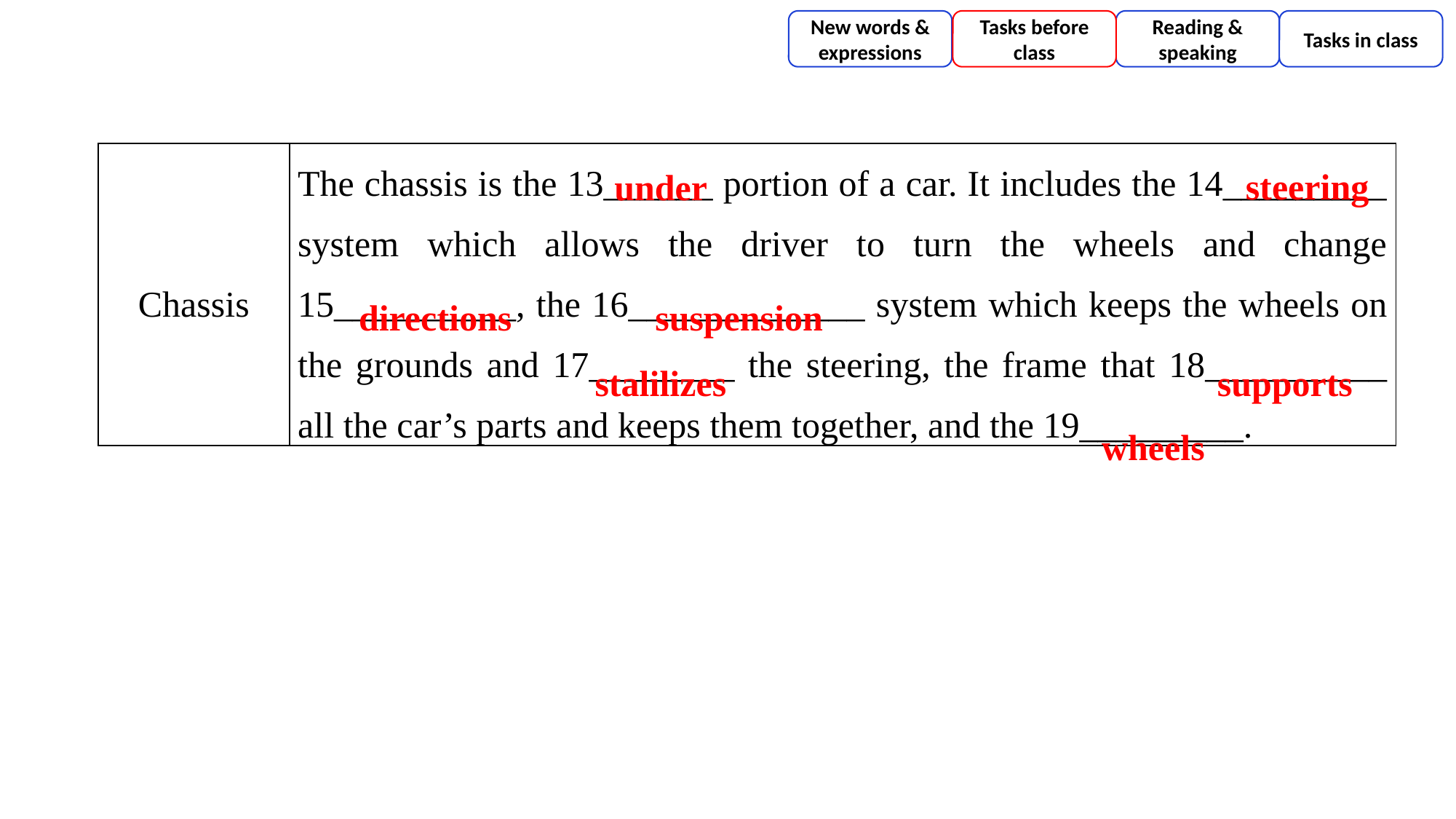

New words & expressions
Tasks before class
Reading & speaking
Tasks in class
| Chassis | The chassis is the 13\_\_\_\_\_\_ portion of a car. It includes the 14\_\_\_\_\_\_\_\_\_ system which allows the driver to turn the wheels and change 15\_\_\_\_\_\_\_\_\_\_, the 16\_\_\_\_\_\_\_\_\_\_\_\_\_ system which keeps the wheels on the grounds and 17\_\_\_\_\_\_\_\_ the steering, the frame that 18\_\_\_\_\_\_\_\_\_\_ all the car’s parts and keeps them together, and the 19\_\_\_\_\_\_\_\_\_. |
| --- | --- |
steering
under
directions
suspension
stalilizes
supports
wheels